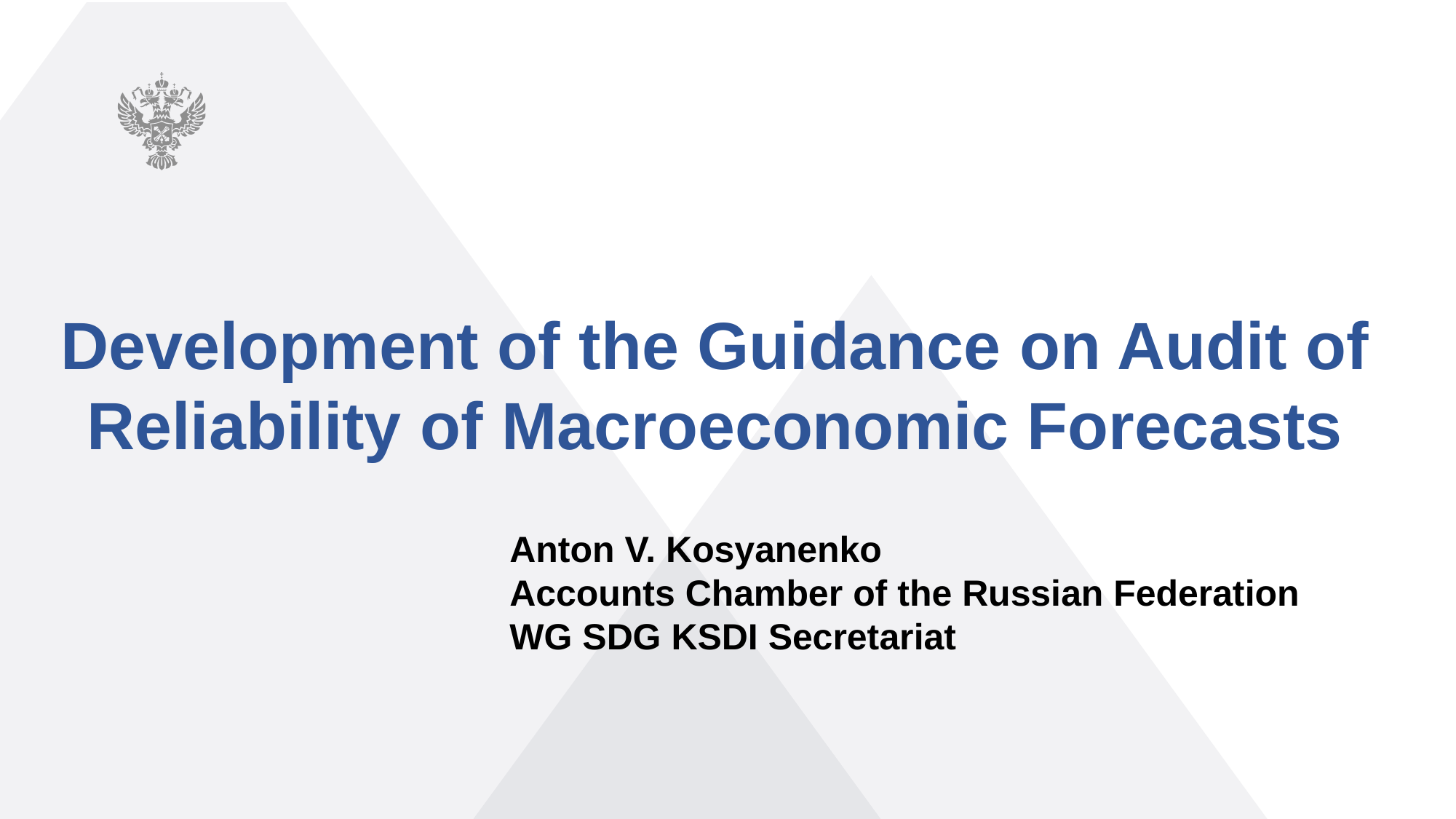

Development of the Guidance on Audit of Reliability of Macroeconomic Forecasts
Anton V. Kosyanenko
Accounts Chamber of the Russian Federation
WG SDG KSDI Secretariat